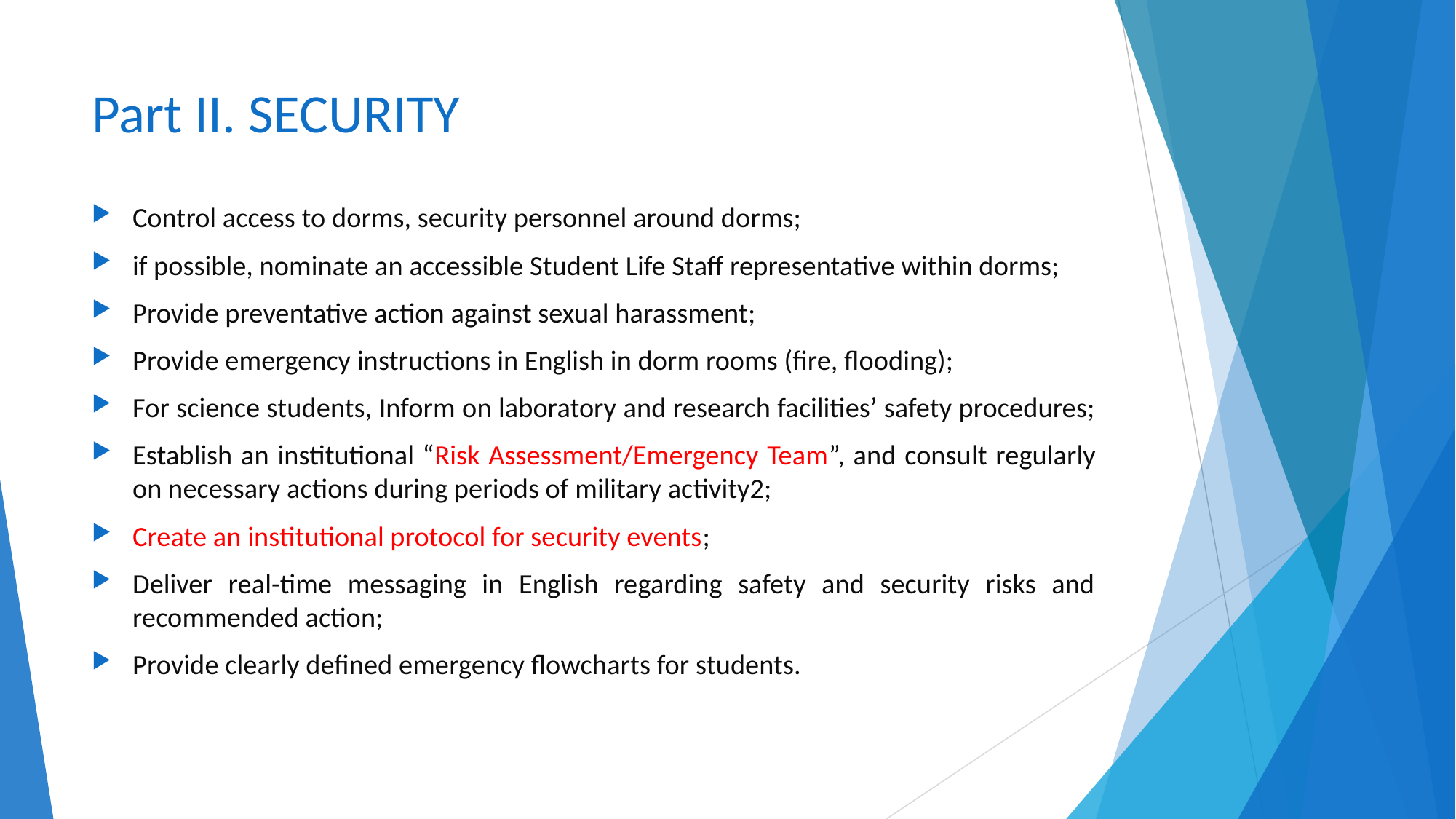

# Part II. SECURITY
Control access to dorms, security personnel around dorms;
if possible, nominate an accessible Student Life Staff representative within dorms;
Provide preventative action against sexual harassment;
Provide emergency instructions in English in dorm rooms (fire, flooding);
For science students, Inform on laboratory and research facilities’ safety procedures;
Establish an institutional “Risk Assessment/Emergency Team”, and consult regularly on necessary actions during periods of military activity2;
Create an institutional protocol for security events;
Deliver real-time messaging in English regarding safety and security risks and recommended action;
Provide clearly defined emergency flowcharts for students.